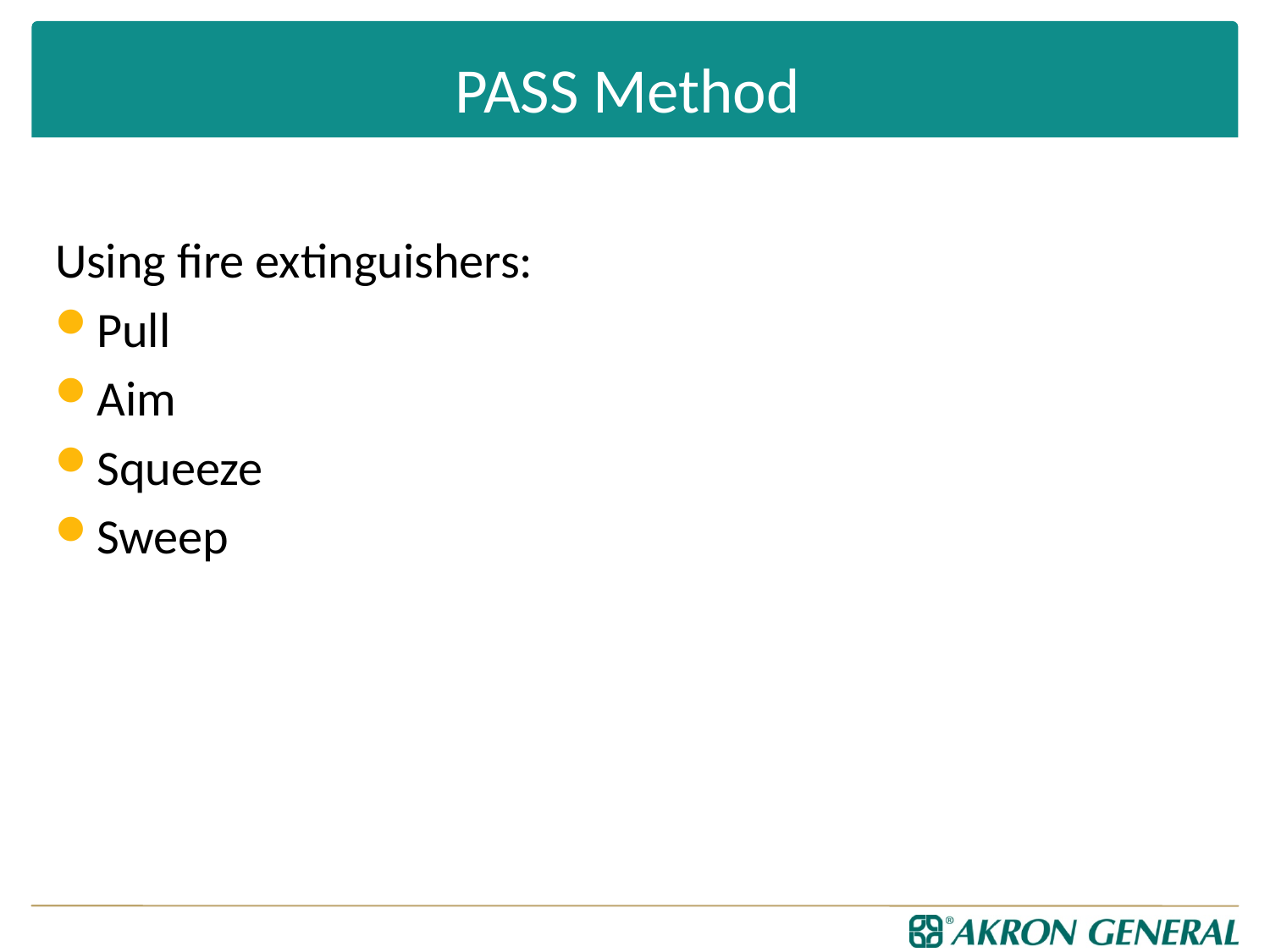

# PASS Method
Using fire extinguishers:
Pull
Aim
Squeeze
Sweep